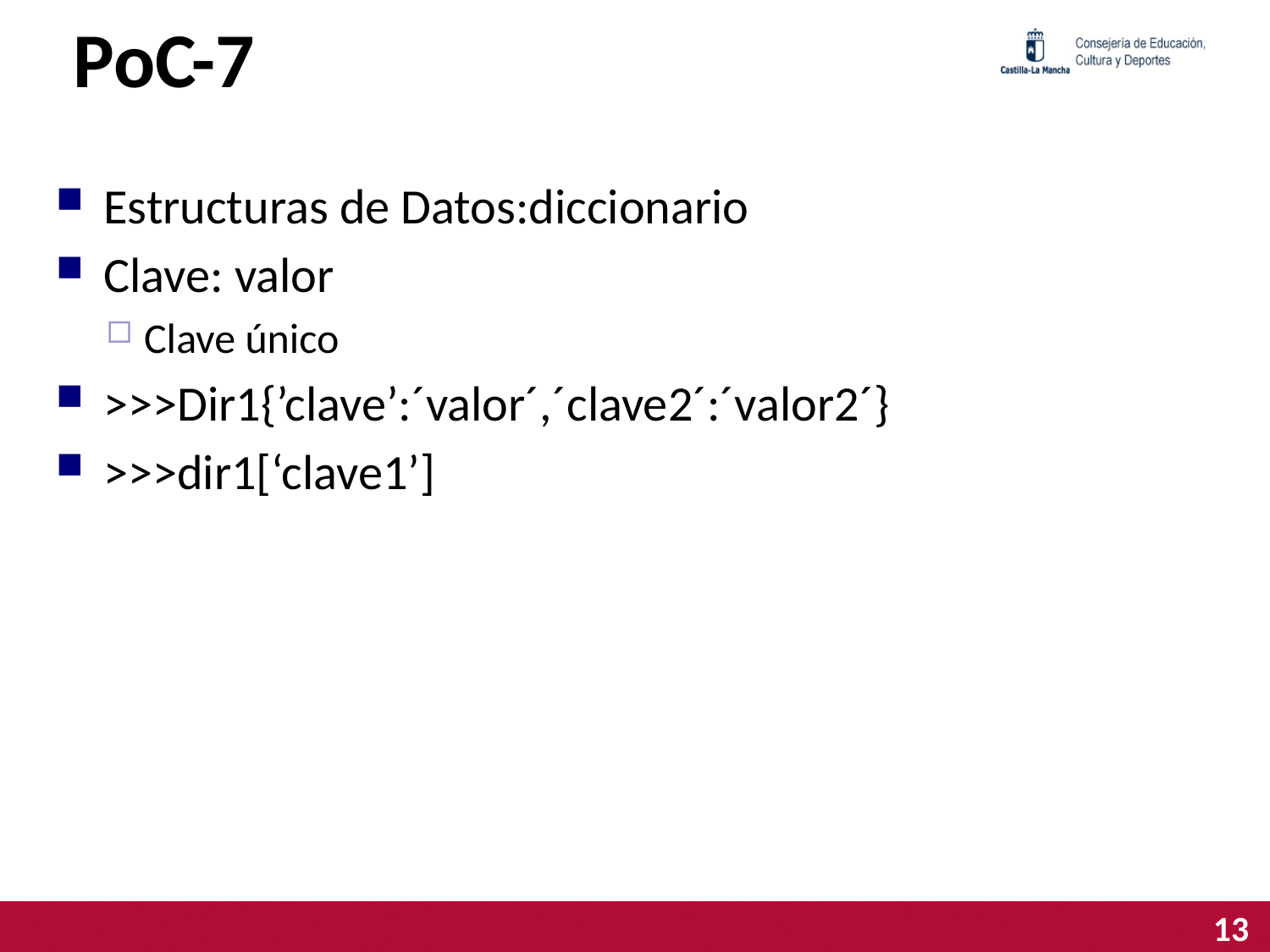

# PoC-7
Estructuras de Datos:diccionario
Clave: valor
Clave único
>>>Dir1{’clave’:´valor´,´clave2´:´valor2´}
>>>dir1[‘clave1’]